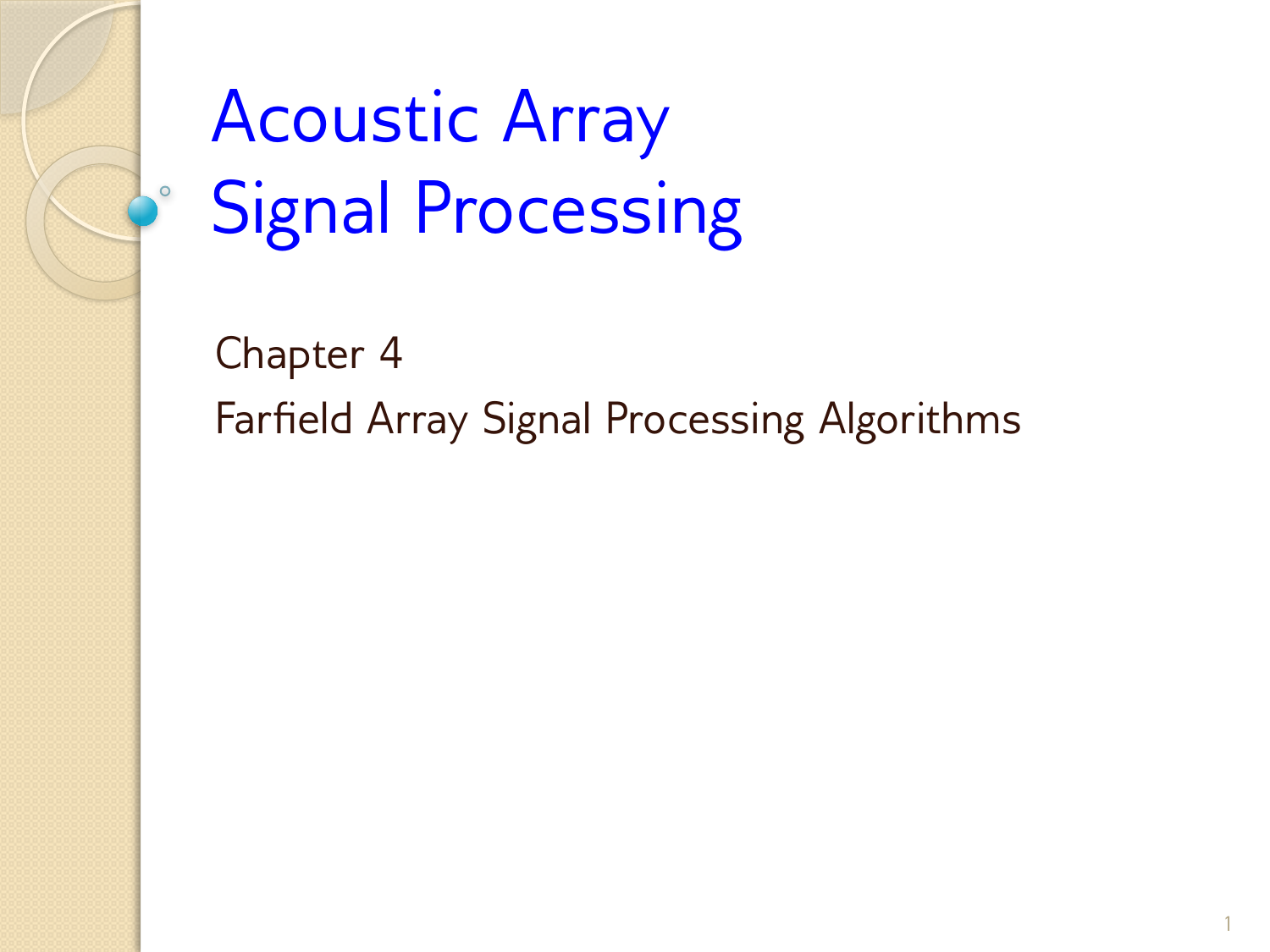

# Acoustic Array Signal Processing

Chapter 4
Farfield Array Signal Processing Algorithms

1